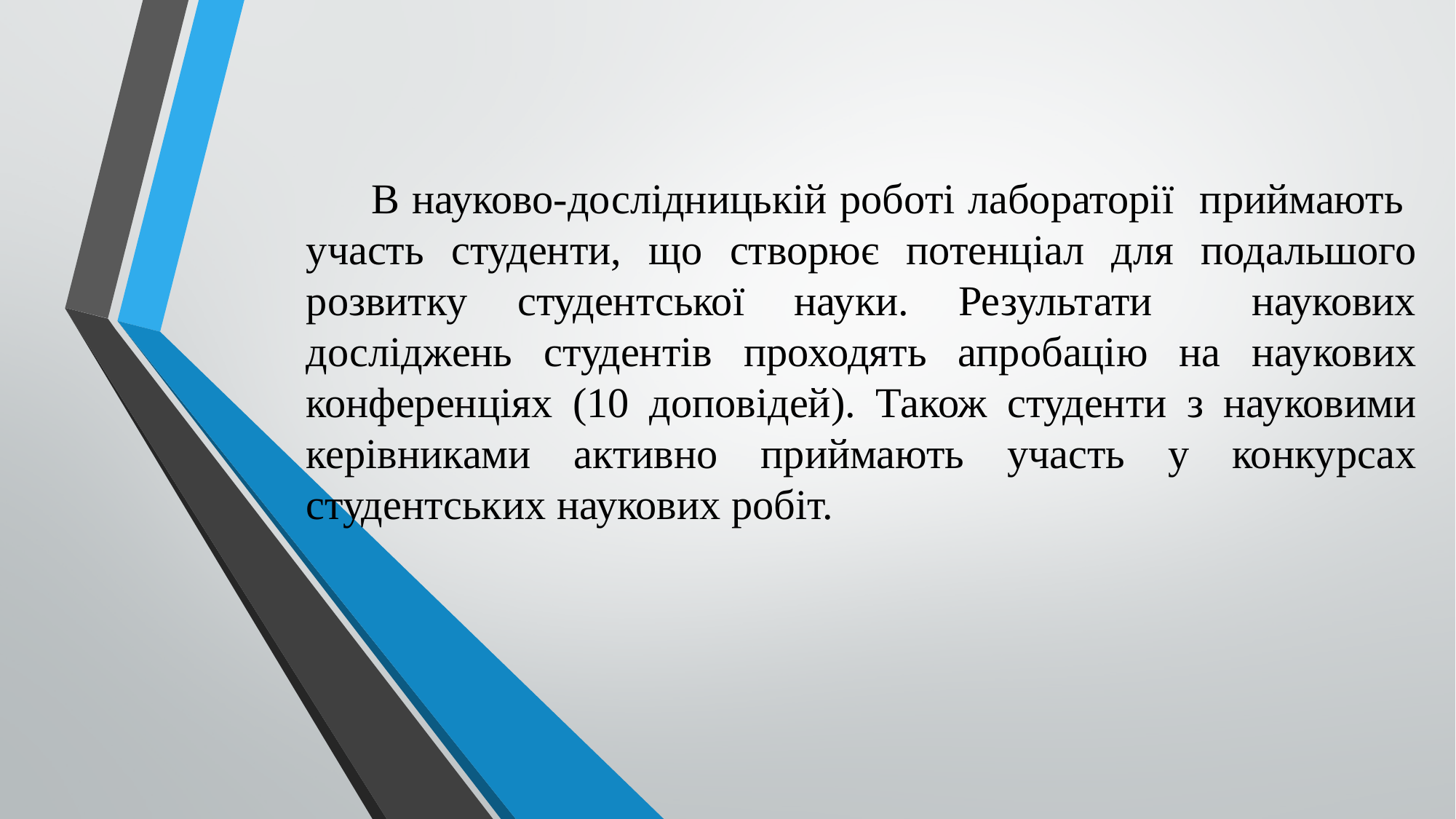

# В науково-дослідницькій роботі лабораторії  приймають  участь студенти, що створює потенціал для подальшого розвитку студентської науки. Результати  наукових досліджень студентів проходять апробацію на наукових конференціях (10 доповідей). Також студенти з науковими керівниками активно приймають участь у конкурсах студентських наукових робіт.